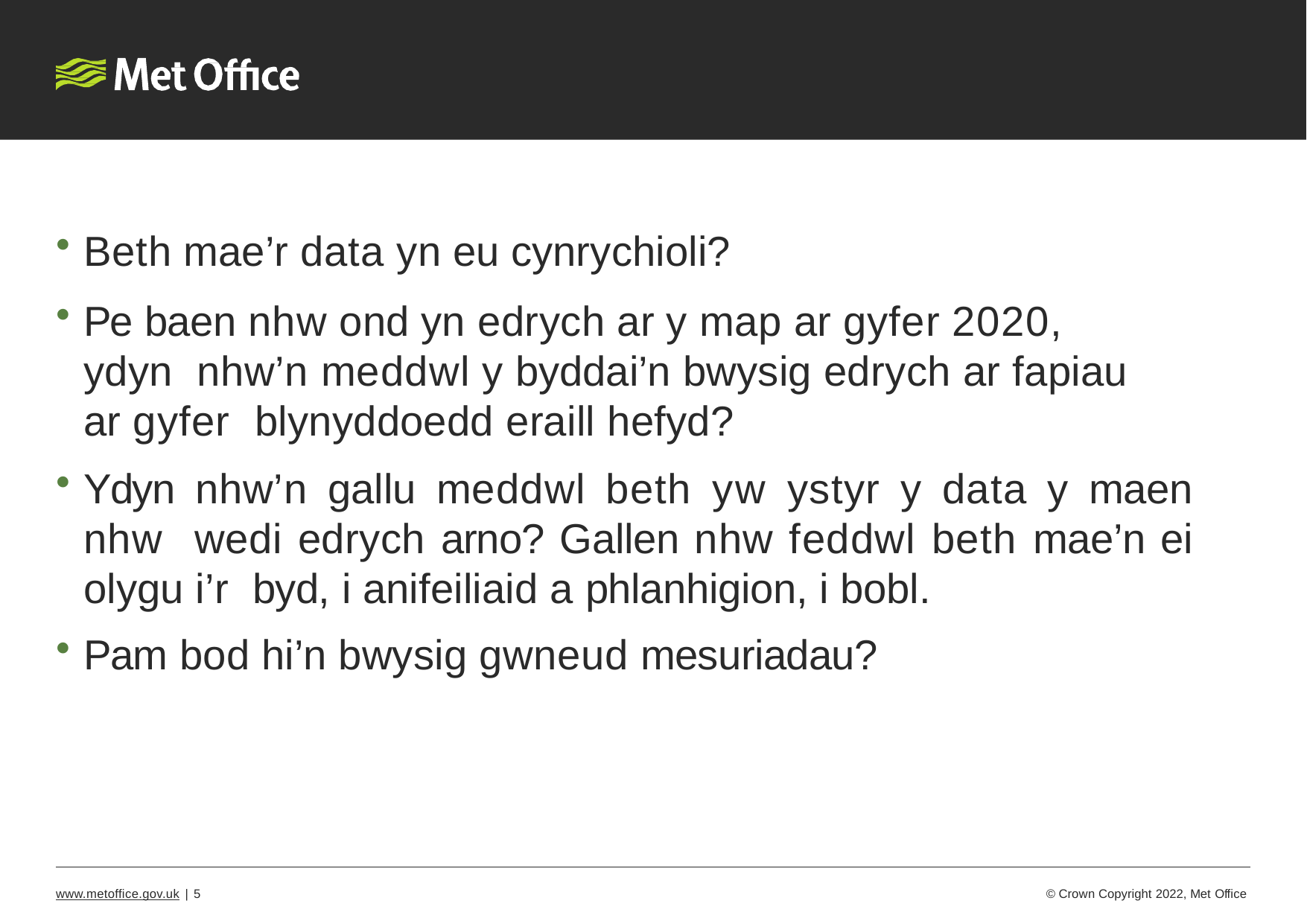

Beth mae’r data yn eu cynrychioli?
Pe baen nhw ond yn edrych ar y map ar gyfer 2020, ydyn  nhw’n meddwl y byddai’n bwysig edrych ar fapiau ar gyfer  blynyddoedd eraill hefyd?
Ydyn nhw’n gallu meddwl beth yw ystyr y data y maen nhw  wedi edrych arno? Gallen nhw feddwl beth mae’n ei olygu i’r  byd, i anifeiliaid a phlanhigion, i bobl.
Pam bod hi’n bwysig gwneud mesuriadau?

www.metoffice.gov.uk | 5
© Crown Copyright 2022, Met Office